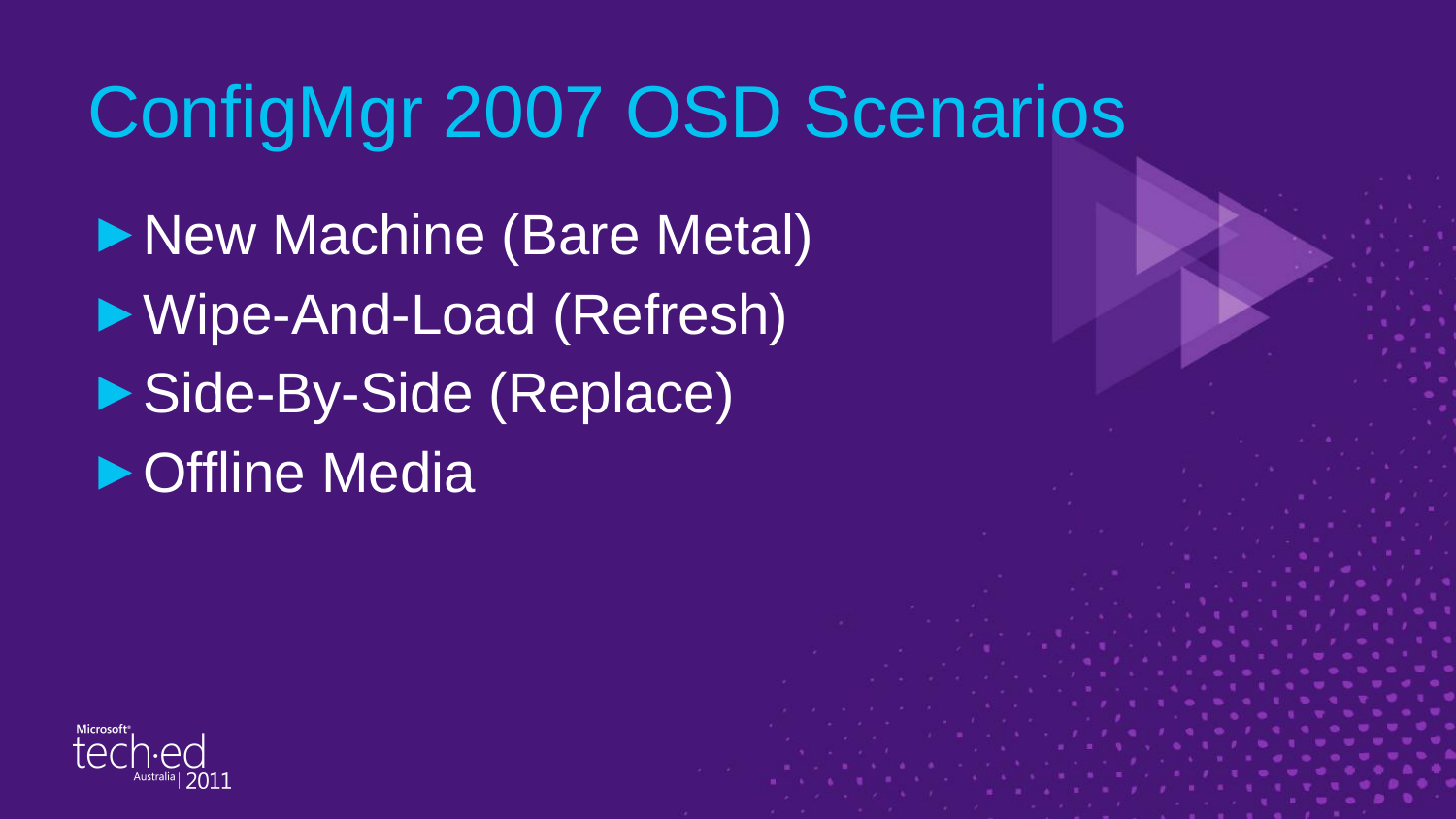

# ConfigMgr 2007 OSD Scenarios
New Machine (Bare Metal)
Wipe-And-Load (Refresh)
Side-By-Side (Replace)
Offline Media